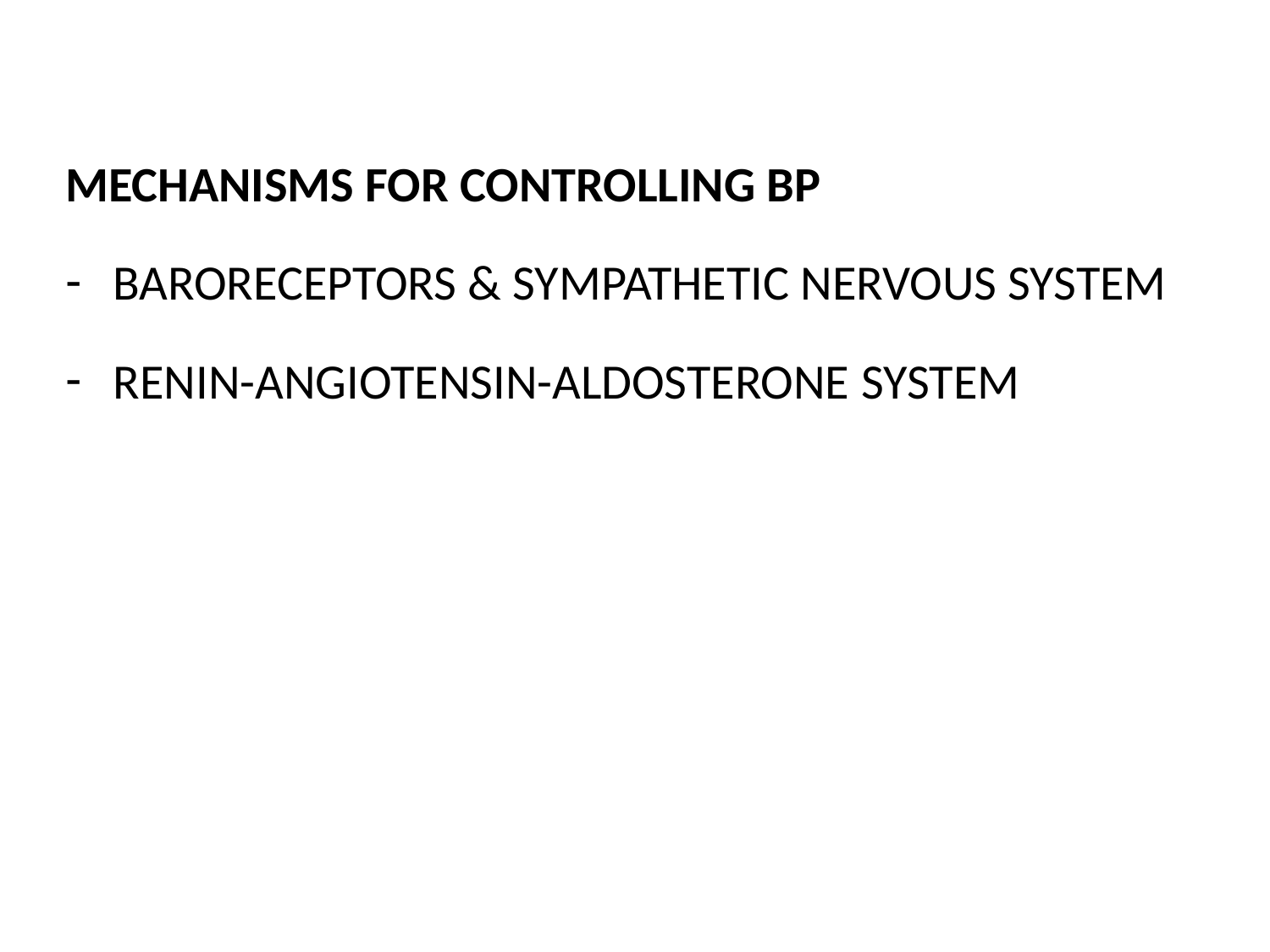

MECHANISMS FOR CONTROLLING BP
BARORECEPTORS & SYMPATHETIC NERVOUS SYSTEM
RENIN-ANGIOTENSIN-ALDOSTERONE SYSTEM